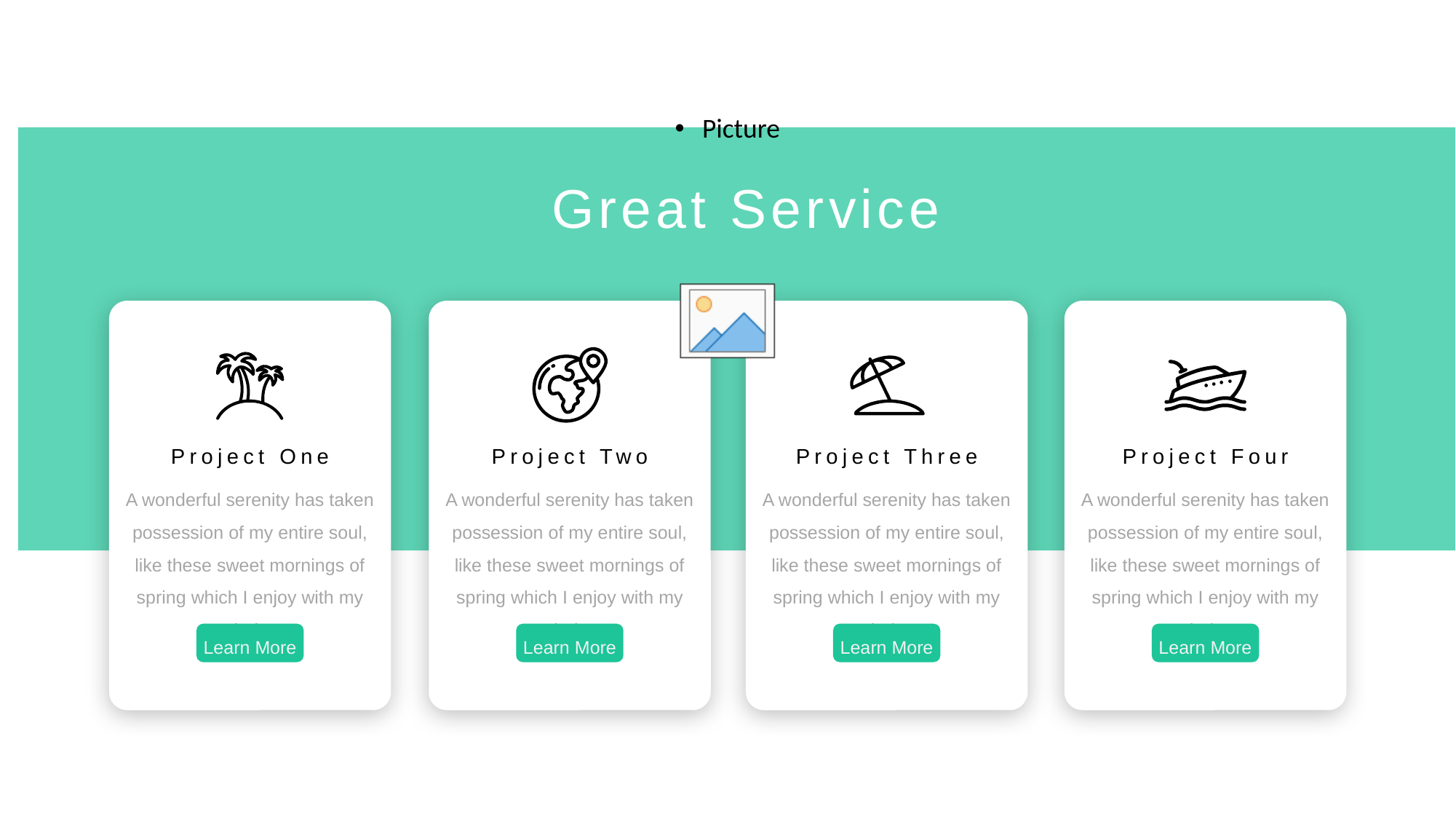

Great Service

Project One
A wonderful serenity has taken possession of my entire soul, like these sweet mornings of spring which I enjoy with my whole,
Learn More

Project Two
A wonderful serenity has taken possession of my entire soul, like these sweet mornings of spring which I enjoy with my whole,
Learn More

Project Three
A wonderful serenity has taken possession of my entire soul, like these sweet mornings of spring which I enjoy with my whole,
Learn More

Project Four
A wonderful serenity has taken possession of my entire soul, like these sweet mornings of spring which I enjoy with my whole,
Learn More